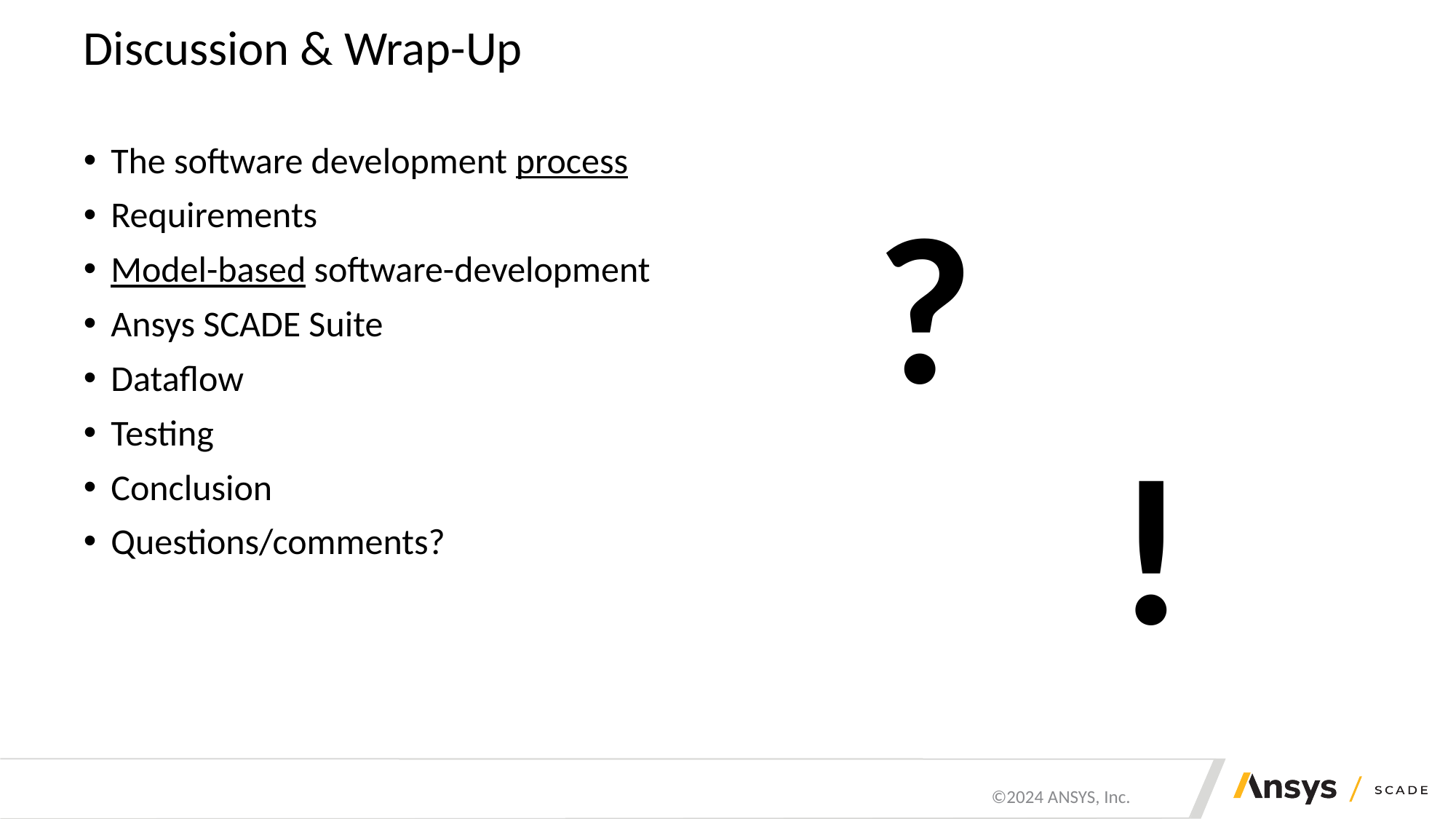

# Discussion & Wrap-Up
The software development process
Requirements
Model-based software-development
Ansys SCADE Suite
Dataflow
Testing
Conclusion
Questions/comments?
?
!